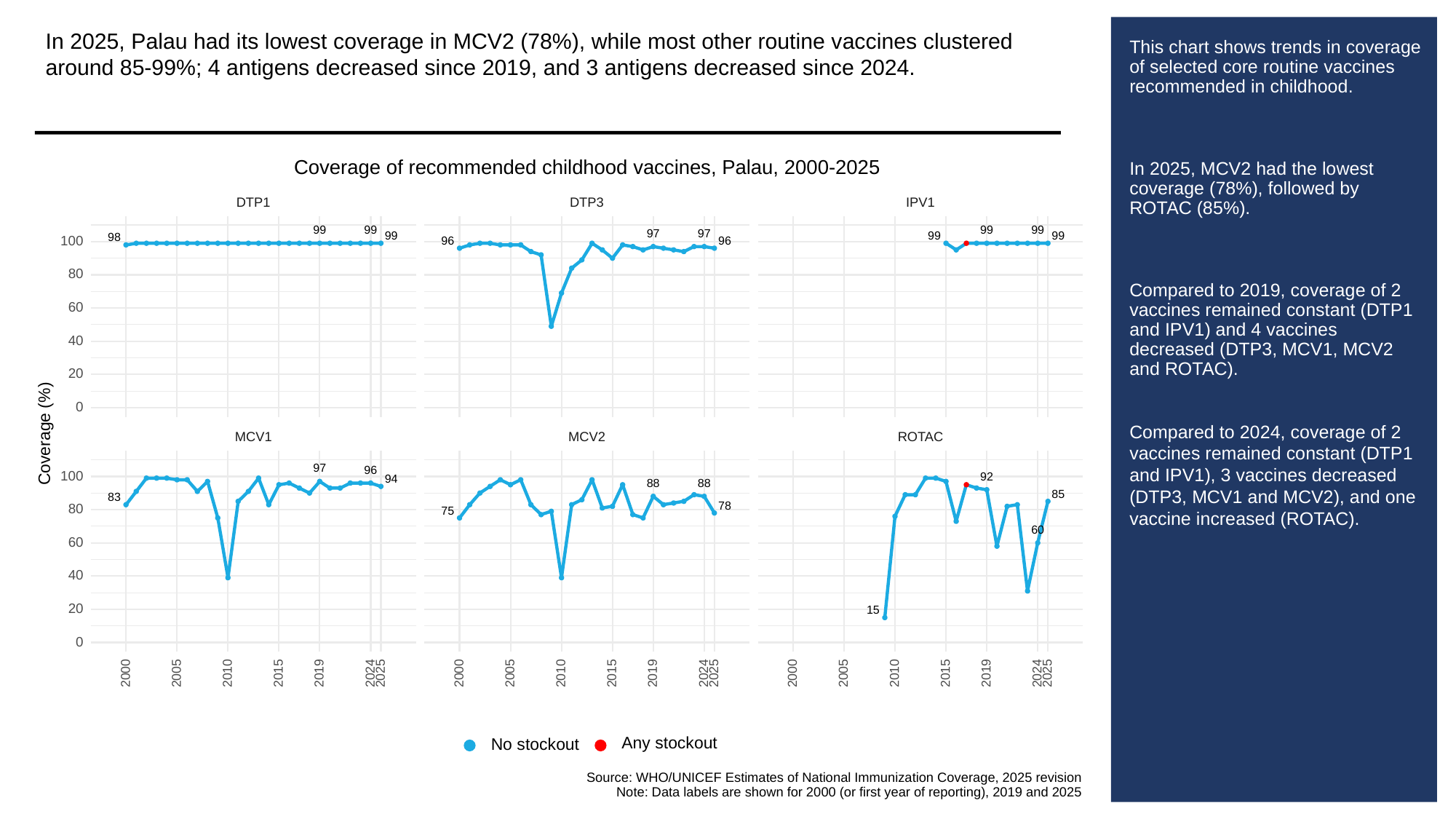

In 2025, Palau had its lowest coverage in MCV2 (78%), while most other routine vaccines clustered around 85-99%; 4 antigens decreased since 2019, and 3 antigens decreased since 2024.
# This chart shows trends in coverage of selected core routine vaccines recommended in childhood.

In 2025, MCV2 had the lowest coverage (78%), followed by ROTAC (85%).

Compared to 2019, coverage of 2 vaccines remained constant (DTP1 and IPV1) and 4 vaccines decreased (DTP3, MCV1, MCV2 and ROTAC).

Compared to 2024, coverage of 2 vaccines remained constant (DTP1 and IPV1), 3 vaccines decreased (DTP3, MCV1 and MCV2), and one vaccine increased (ROTAC).

Coverage of recommended childhood vaccines, Palau, 2000-2025
DTP3
DTP1
IPV1

99
99
99
99
97
97
99
99
99
98
100
96
96

80

60

40

20

0

Coverage (%)
ROTAC
MCV1
MCV2

97
96
100
92
94

88
88

85

83

78

80

75

60

60

40

20
15

0

2000
2005
2010
2015
2019
2024
2025
2000
2005
2010
2015
2019
2024
2025
2000
2005
2010
2015
2019
2024
2025
Any stockout
No stockout

Source: WHO/UNICEF Estimates of National Immunization Coverage, 2025 revision
Note: Data labels are shown for 2000 (or first year of reporting), 2019 and 2025